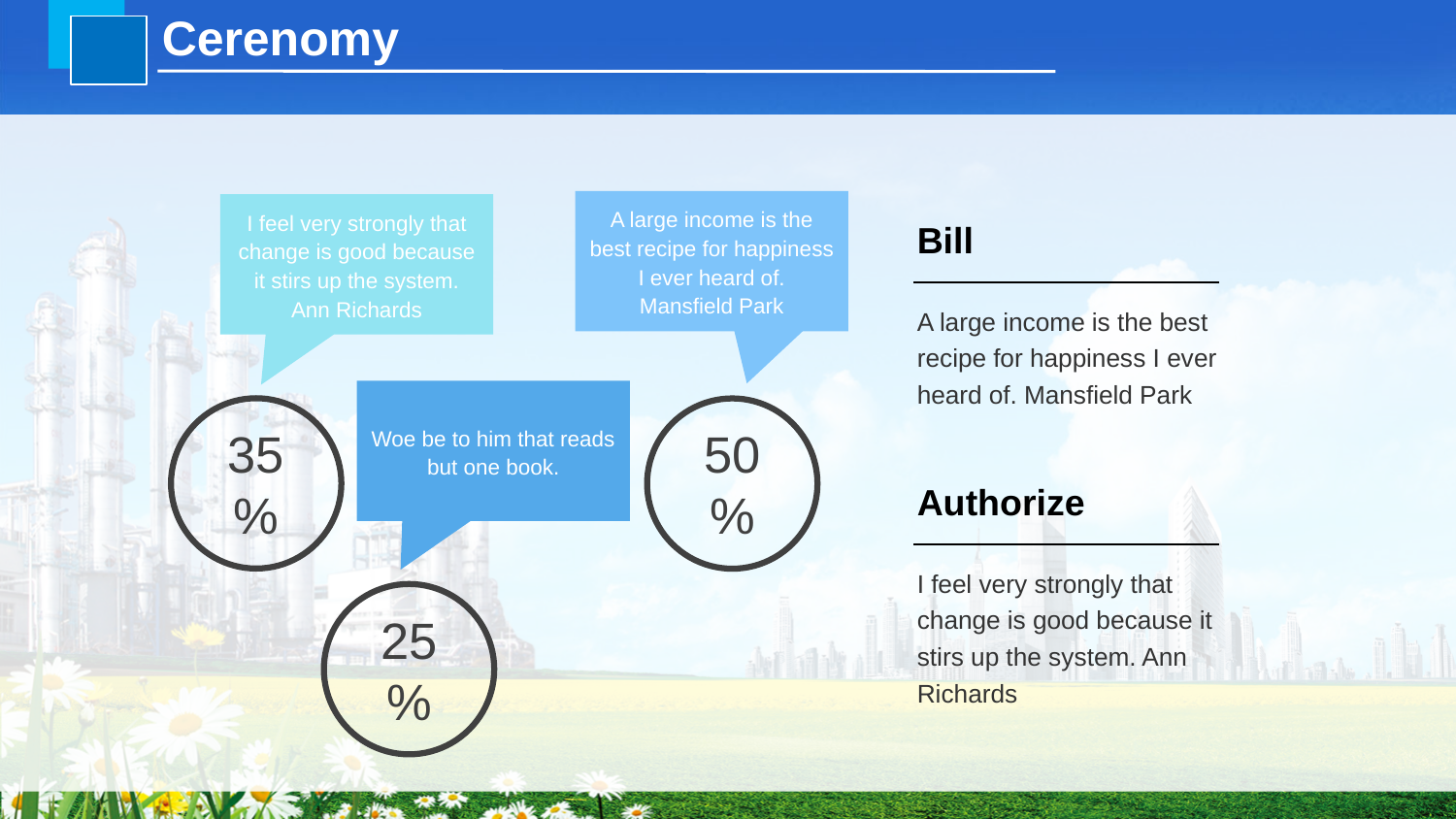

Cerenomy
A large income is the best recipe for happiness I ever heard of. Mansfield Park
I feel very strongly that change is good because it stirs up the system. Ann Richards
Bill
A large income is the best recipe for happiness I ever heard of. Mansfield Park
Woe be to him that reads but one book.
35%
50%
Authorize
I feel very strongly that change is good because it stirs up the system. Ann Richards
25%